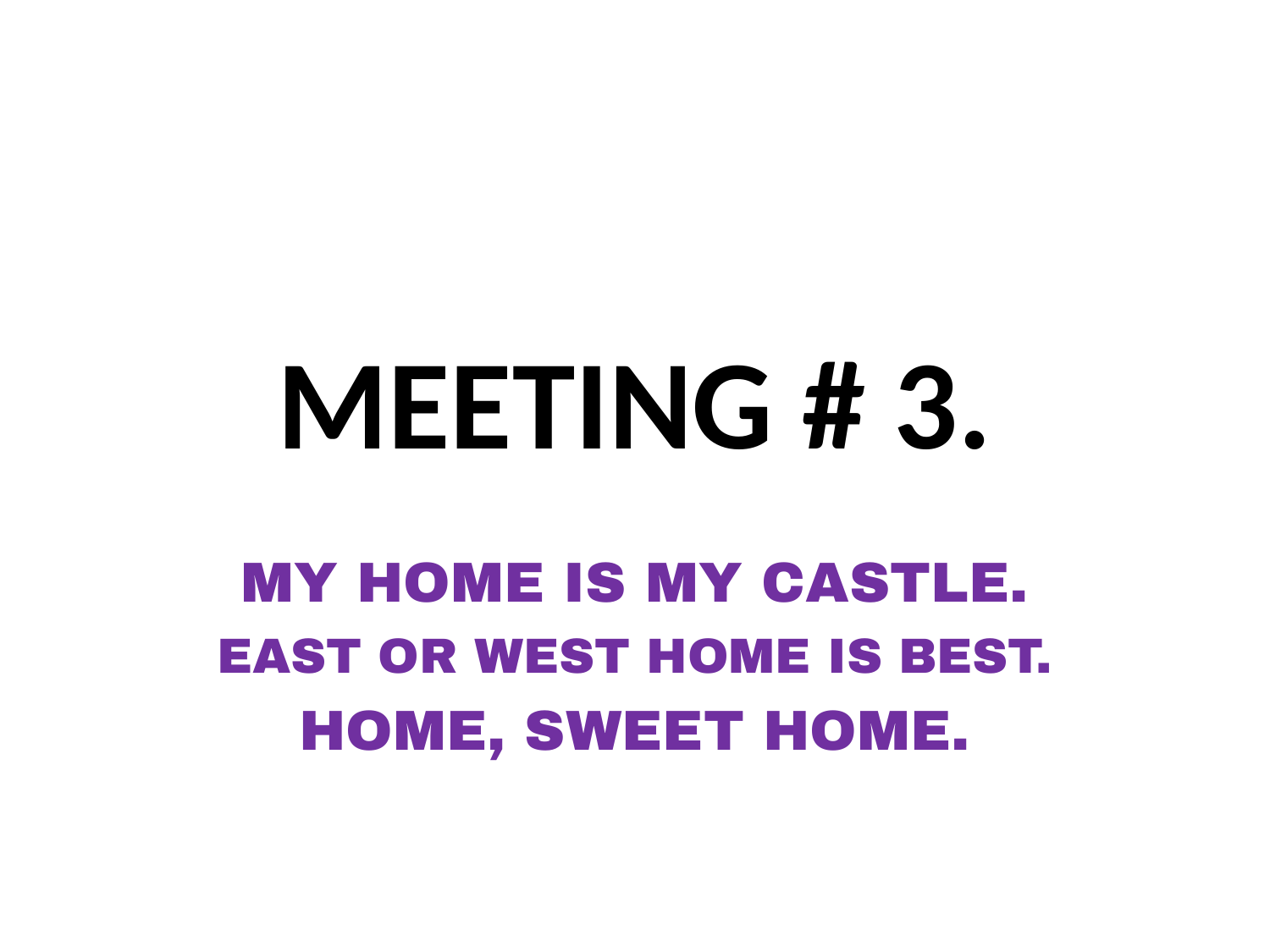

# MEETING # 3.
MY HOME IS MY CASTLE.
EAST OR WEST HOME IS BEST.
HOME, SWEET HOME.